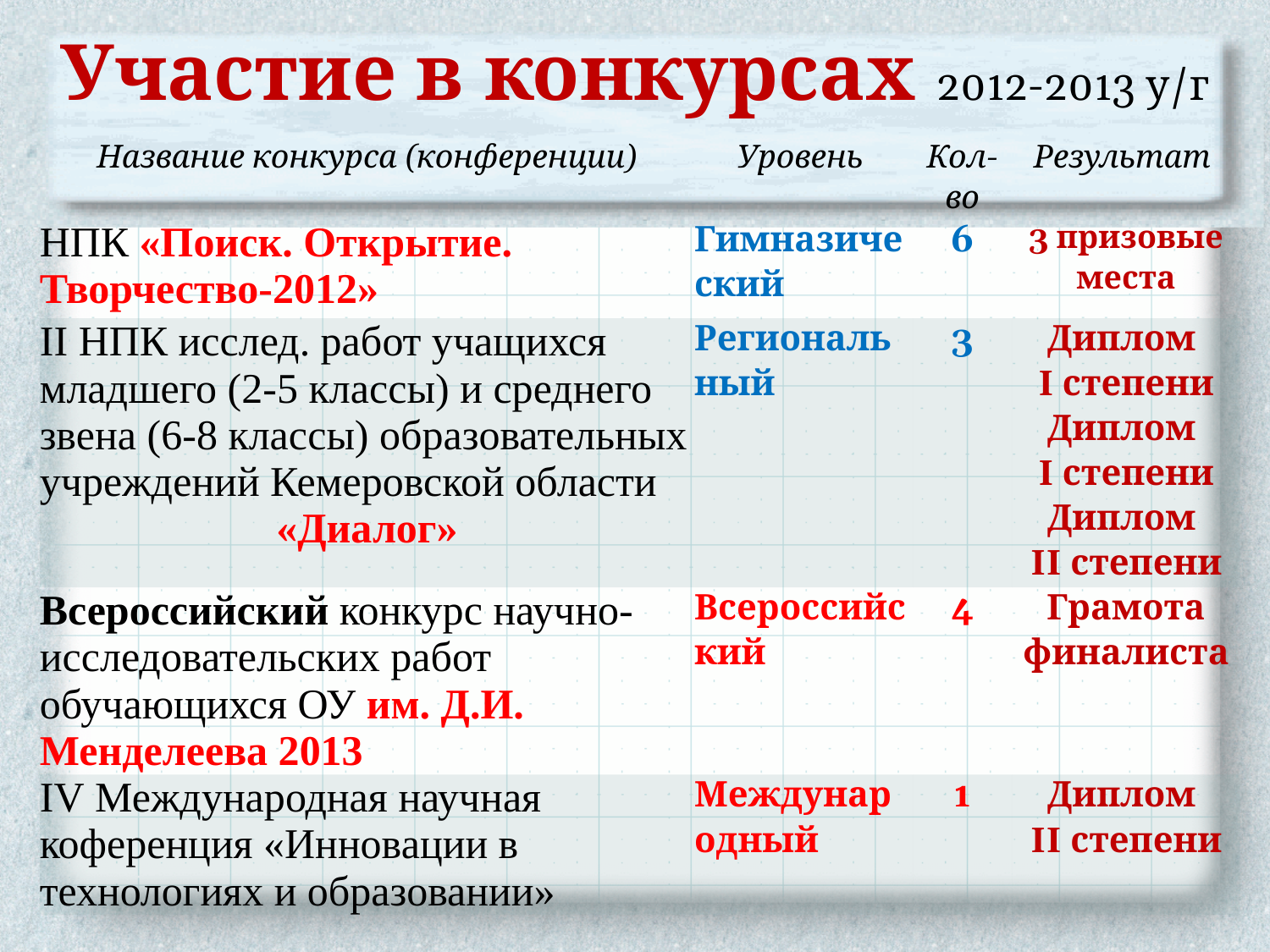

# Участие в конкурсах 2012-2013 у/г
| Название конкурса (конференции) | Уровень | Кол-во | Результат |
| --- | --- | --- | --- |
| НПК «Поиск. Открытие. Творчество-2012» | Гимназический | 6 | 3 призовые места |
| II НПК исслед. работ учащихся младшего (2-5 классы) и среднего звена (6-8 классы) образовательных учреждений Кемеровской области «Диалог» | Региональный | 3 | Диплом I степени Диплом I степени Диплом II степени |
| Всероссийский конкурс научно-исследовательских работ обучающихся ОУ им. Д.И. Менделеева 2013 | Всероссийский | 4 | Грамота финалиста |
| IV Международная научная коференция «Инновации в технологиях и образовании» | Международный | 1 | Диплом II степени |